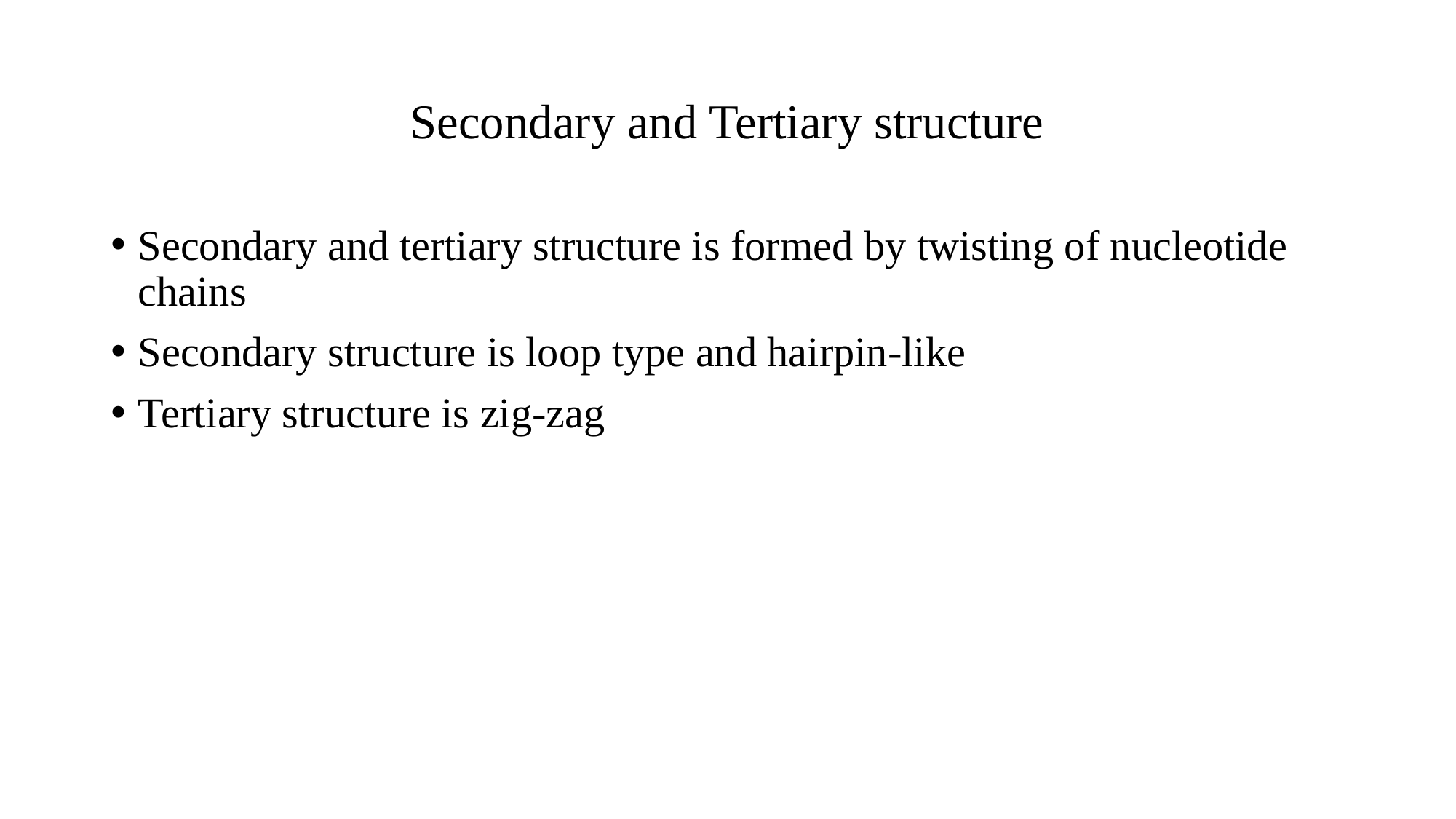

# Secondary and Tertiary structure
Secondary and tertiary structure is formed by twisting of nucleotide chains
Secondary structure is loop type and hairpin-like
Tertiary structure is zig-zag